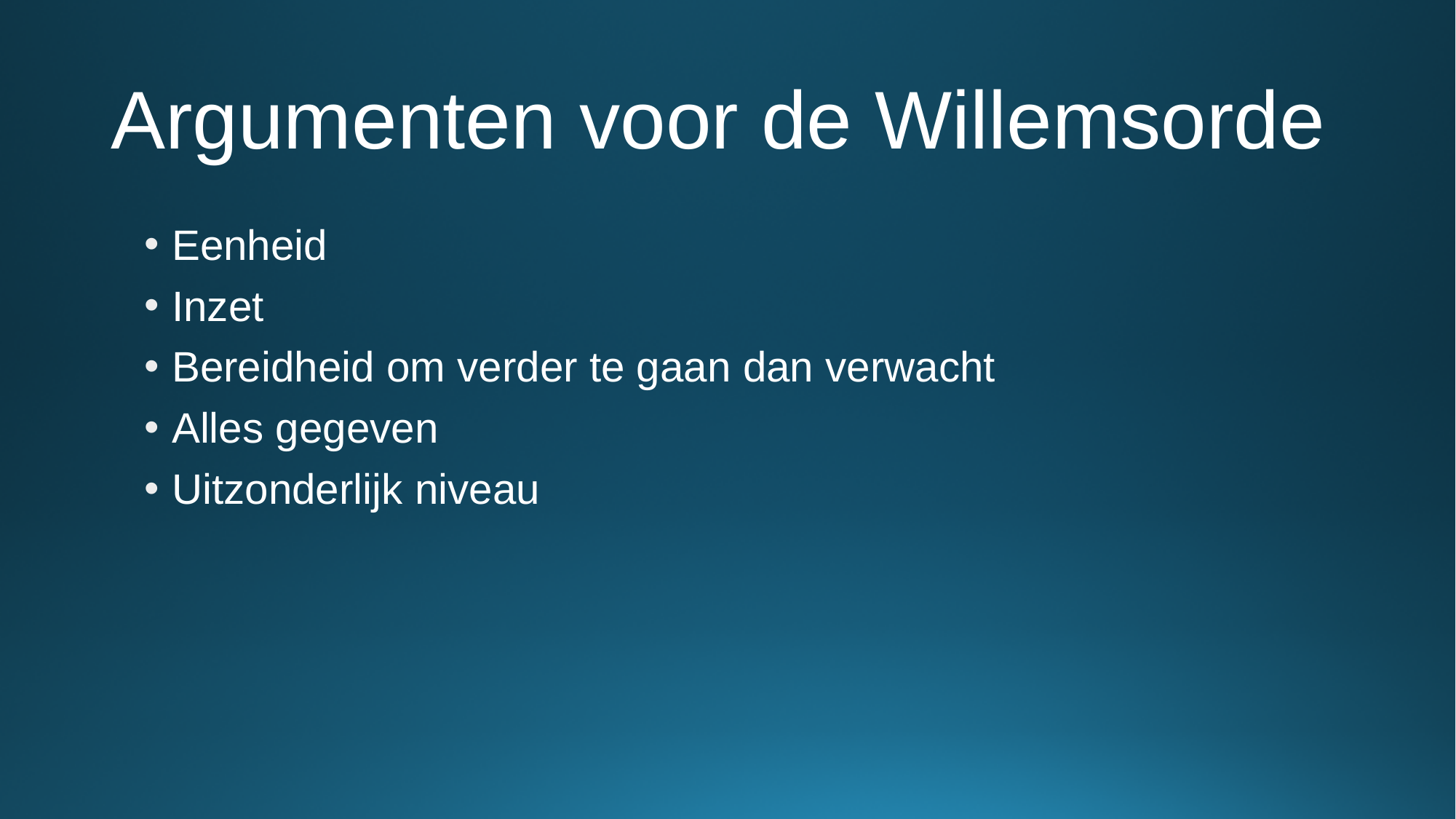

# Argumenten voor de Willemsorde
Eenheid
Inzet
Bereidheid om verder te gaan dan verwacht
Alles gegeven
Uitzonderlijk niveau